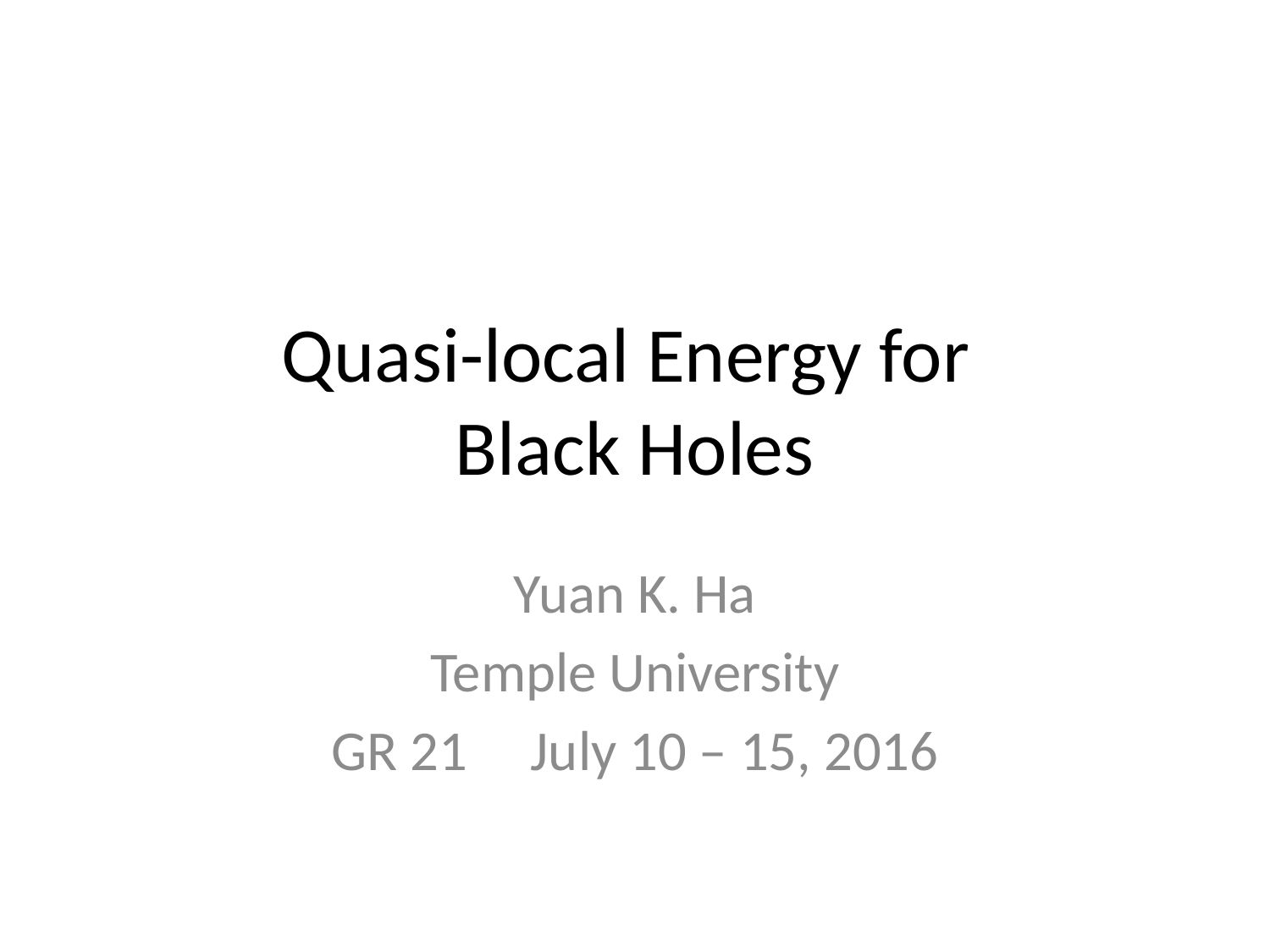

# Quasi-local Energy for Black Holes
Yuan K. Ha
Temple University
GR 21     July 10 – 15, 2016